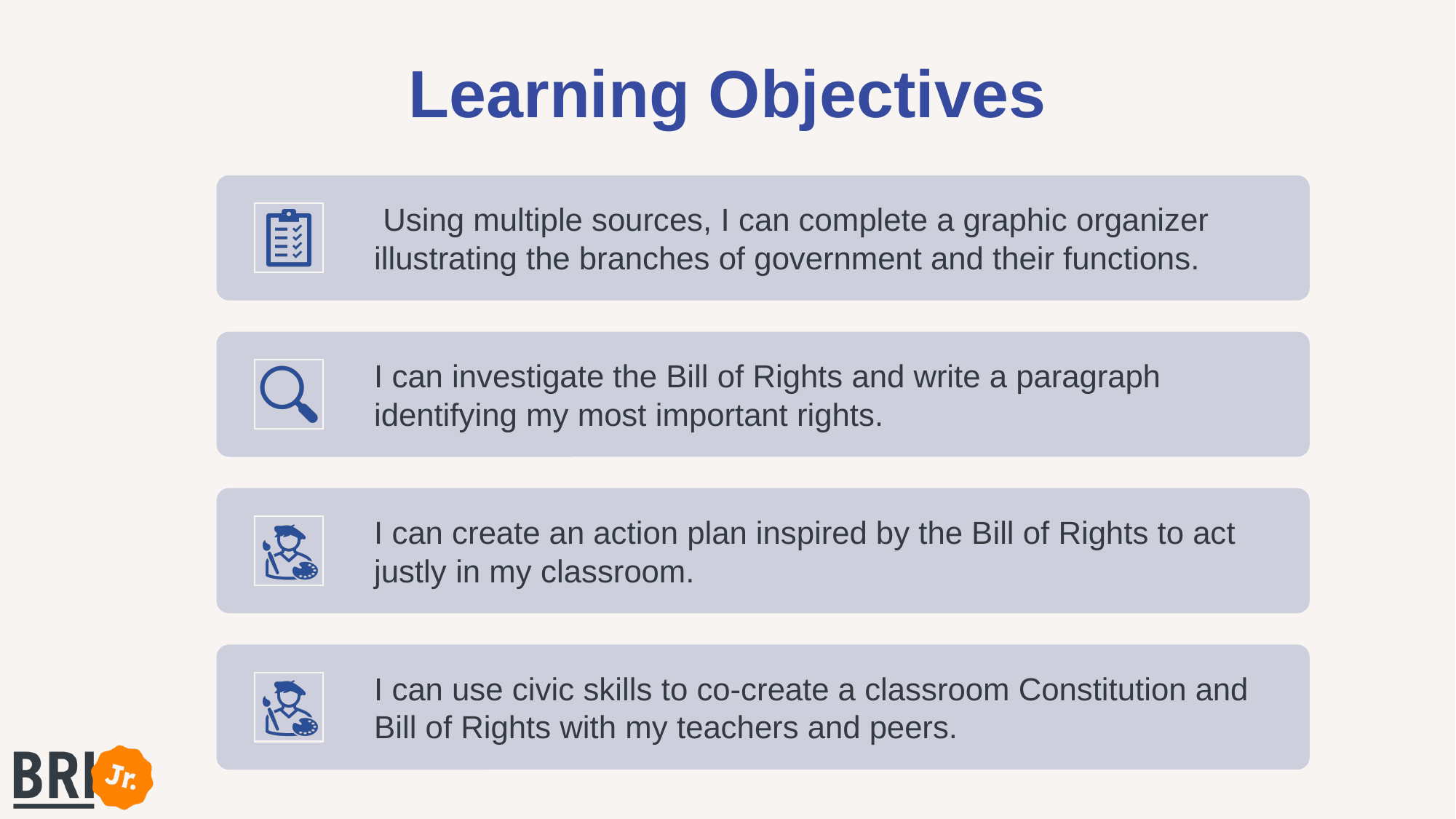

# Learning Objectives
 Using multiple sources, I can complete a graphic organizer illustrating the branches of government and their functions.
I can investigate the Bill of Rights and write a paragraph identifying my most important rights.
I can create an action plan inspired by the Bill of Rights to act justly in my classroom.
I can use civic skills to co-create a classroom Constitution and Bill of Rights with my teachers and peers.